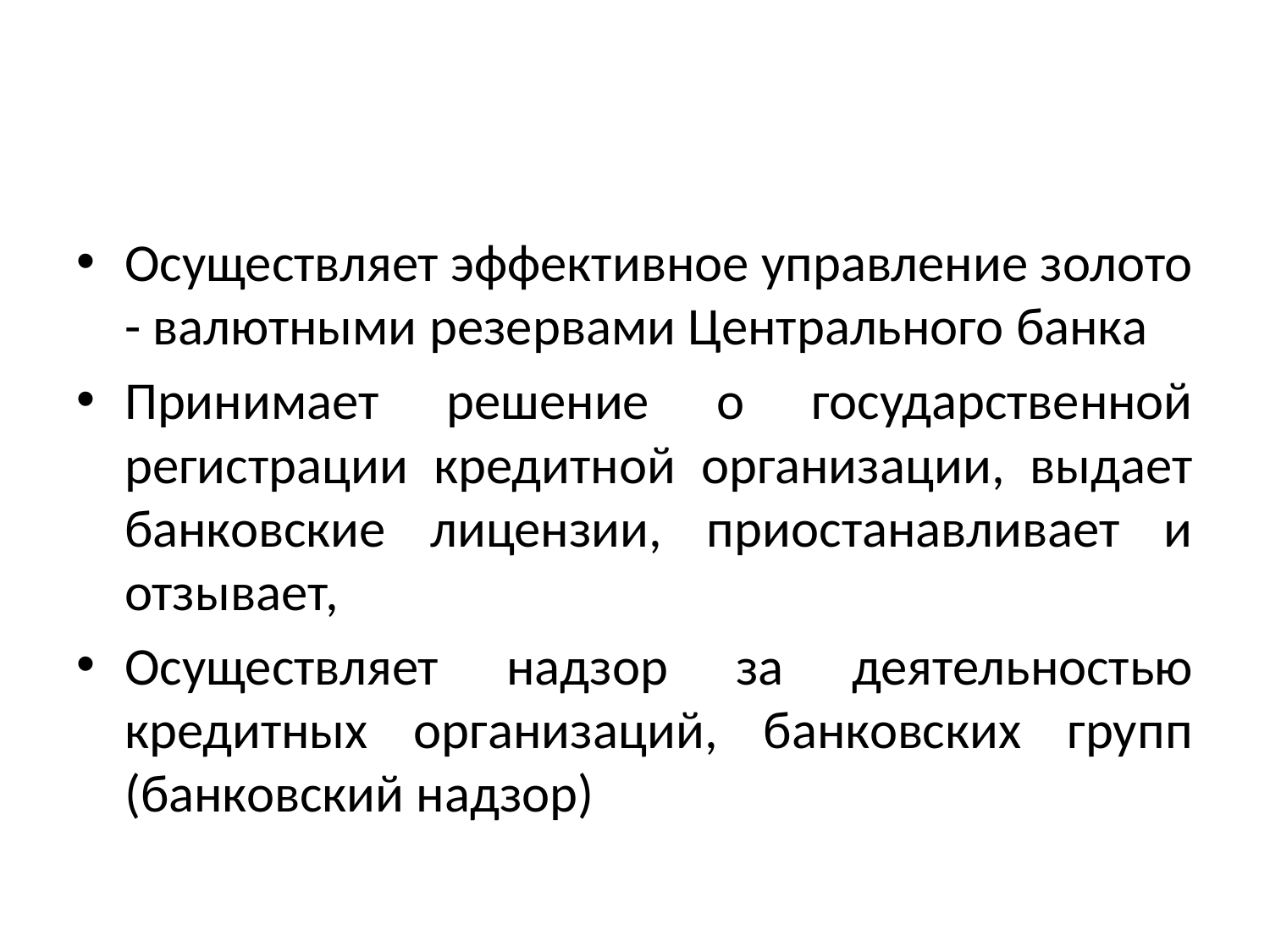

#
Осуществляет эффективное управление золото - валютными резервами Центрального банка
Принимает решение о государственной регистрации кредитной организации, выдает банковские лицензии, приостанавливает и отзывает,
Осуществляет надзор за деятельностью кредитных организаций, банковских групп (банковский надзор)